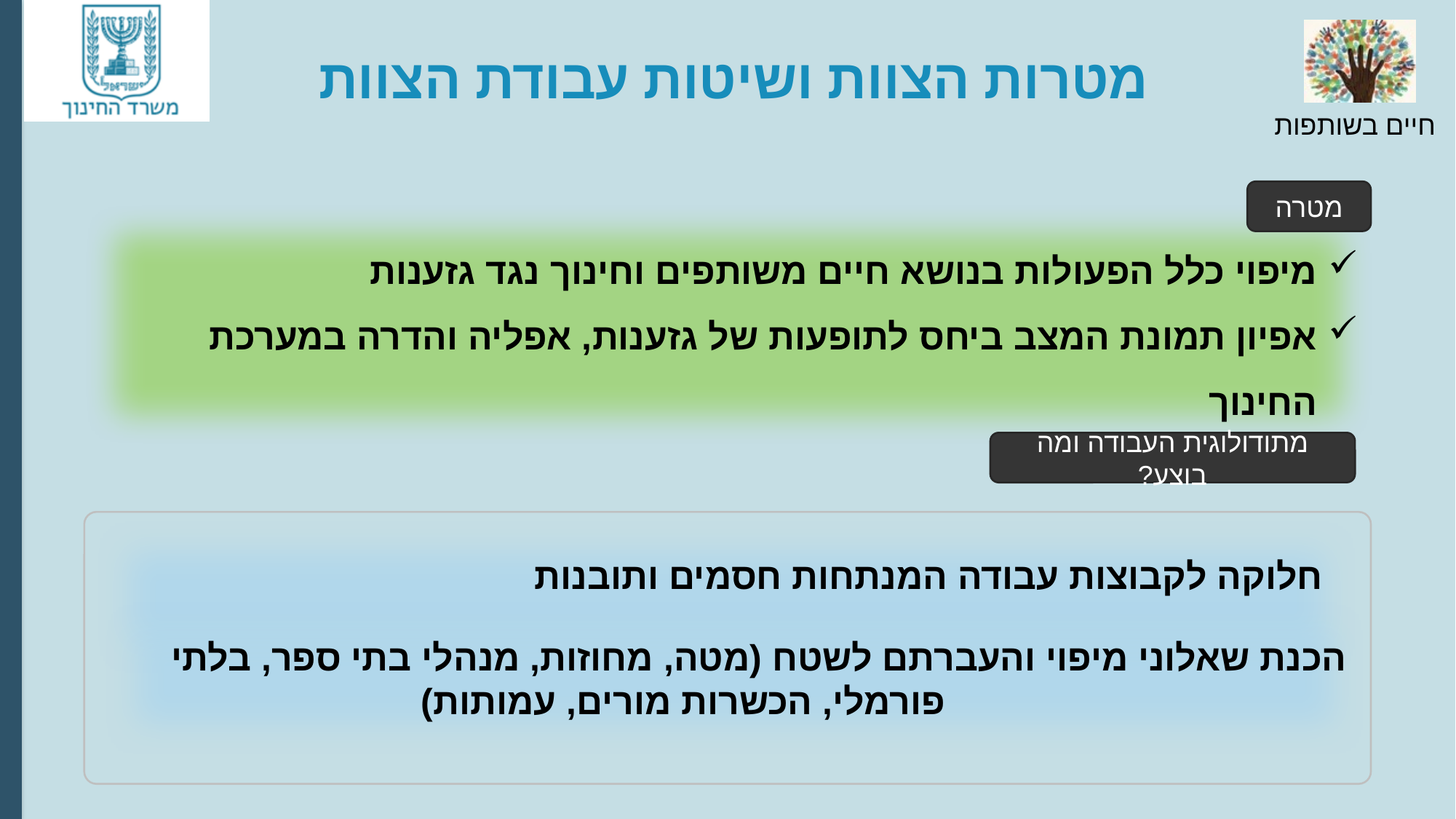

# מטרות הצוות ושיטות עבודת הצוות
מטרה
מיפוי כלל הפעולות בנושא חיים משותפים וחינוך נגד גזענות
אפיון תמונת המצב ביחס לתופעות של גזענות, אפליה והדרה במערכת החינוך
מתודולוגית העבודה ומה בוצע?

  חלוקה לקבוצות עבודה המנתחות חסמים ותובנות

הכנת שאלוני מיפוי והעברתם לשטח (מטה, מחוזות, מנהלי בתי ספר, בלתי
           פורמלי, הכשרות מורים, עמותות)